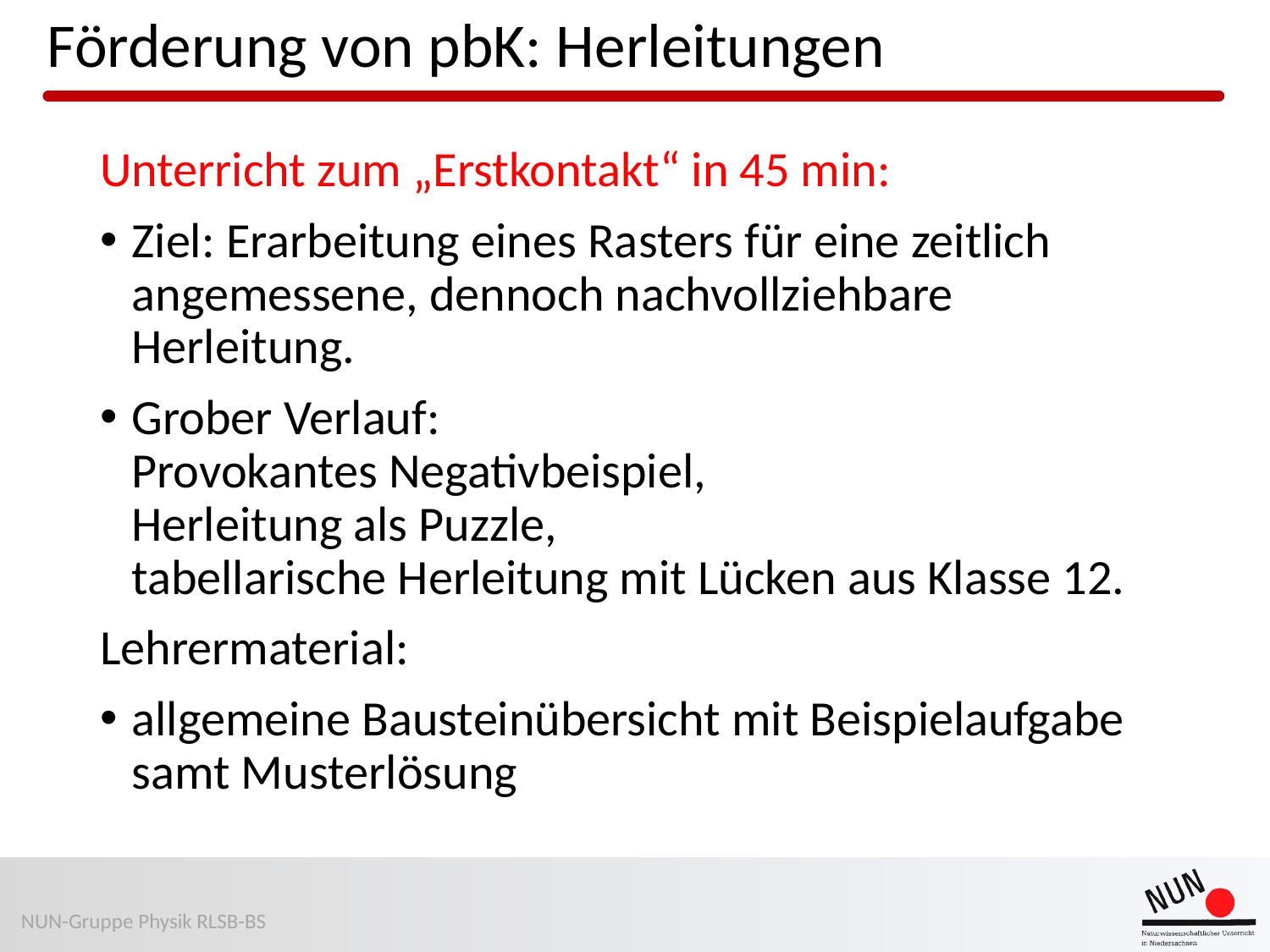

# Förderung von pbK: Herleitungen
Unterricht zum „Erstkontakt“ in 45 min:
Ziel: Erarbeitung eines Rasters für eine zeitlich angemessene, dennoch nachvollziehbare Herleitung.
Grober Verlauf:
Provokantes Negativbeispiel,
Herleitung als Puzzle,
tabellarische Herleitung mit Lücken aus Klasse 12.
Lehrermaterial:
allgemeine Bausteinübersicht mit Beispielaufgabe samt Musterlösung